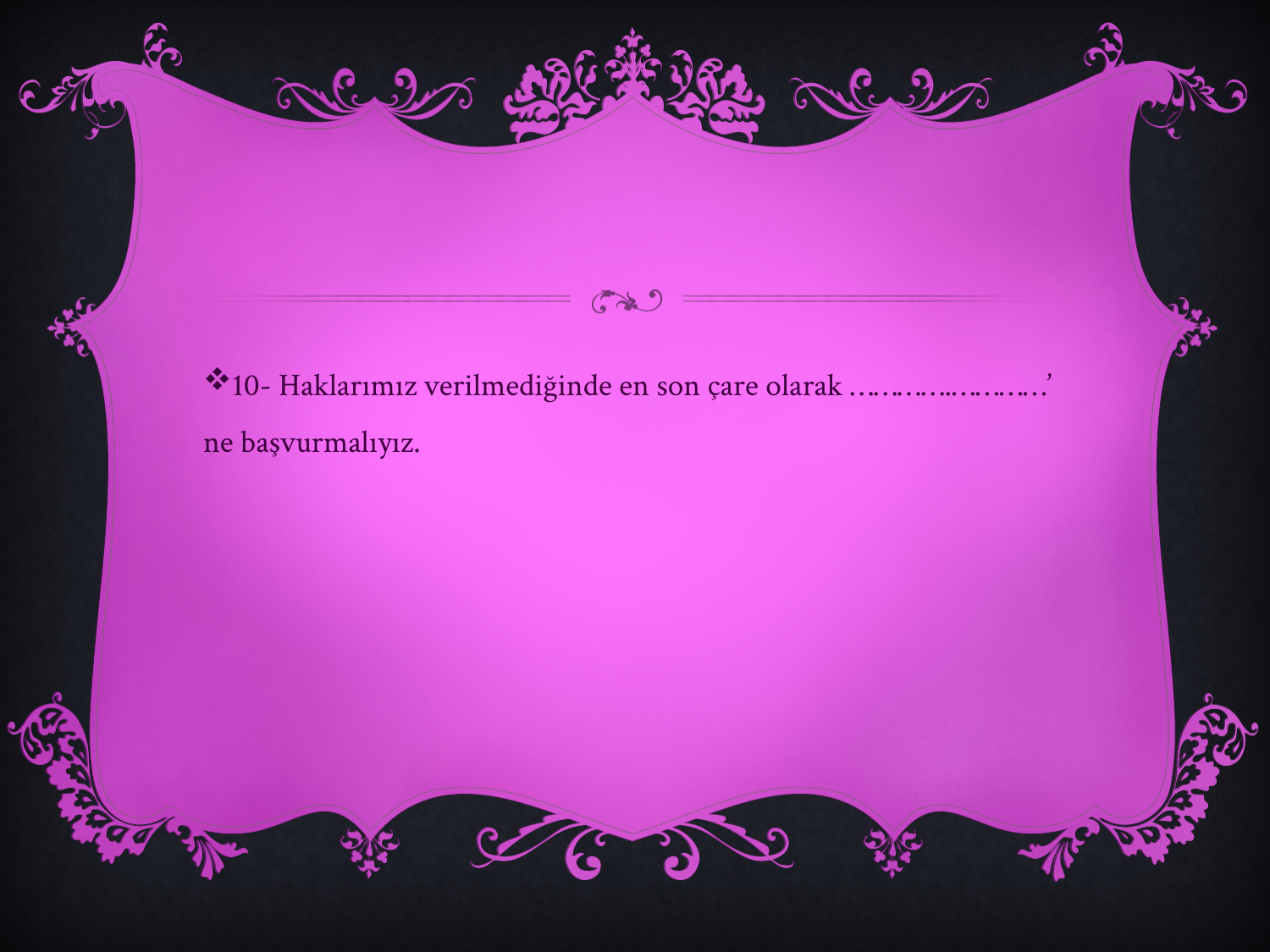

#
10- Haklarımız verilmediğinde en son çare olarak ………….…………’ ne başvurmalıyız.